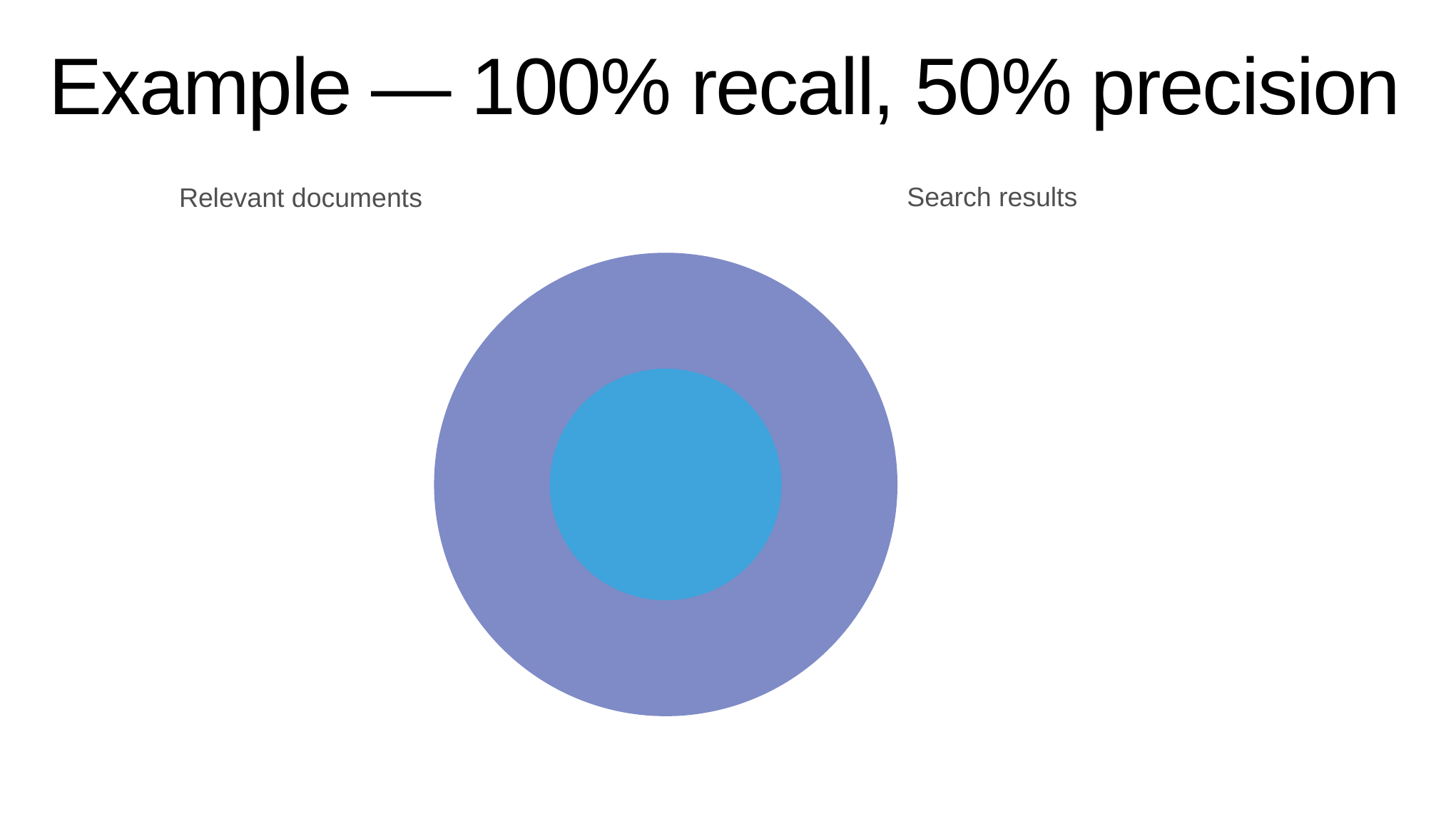

# Example — 100% recall, 50% precision
Search results
Relevant documents